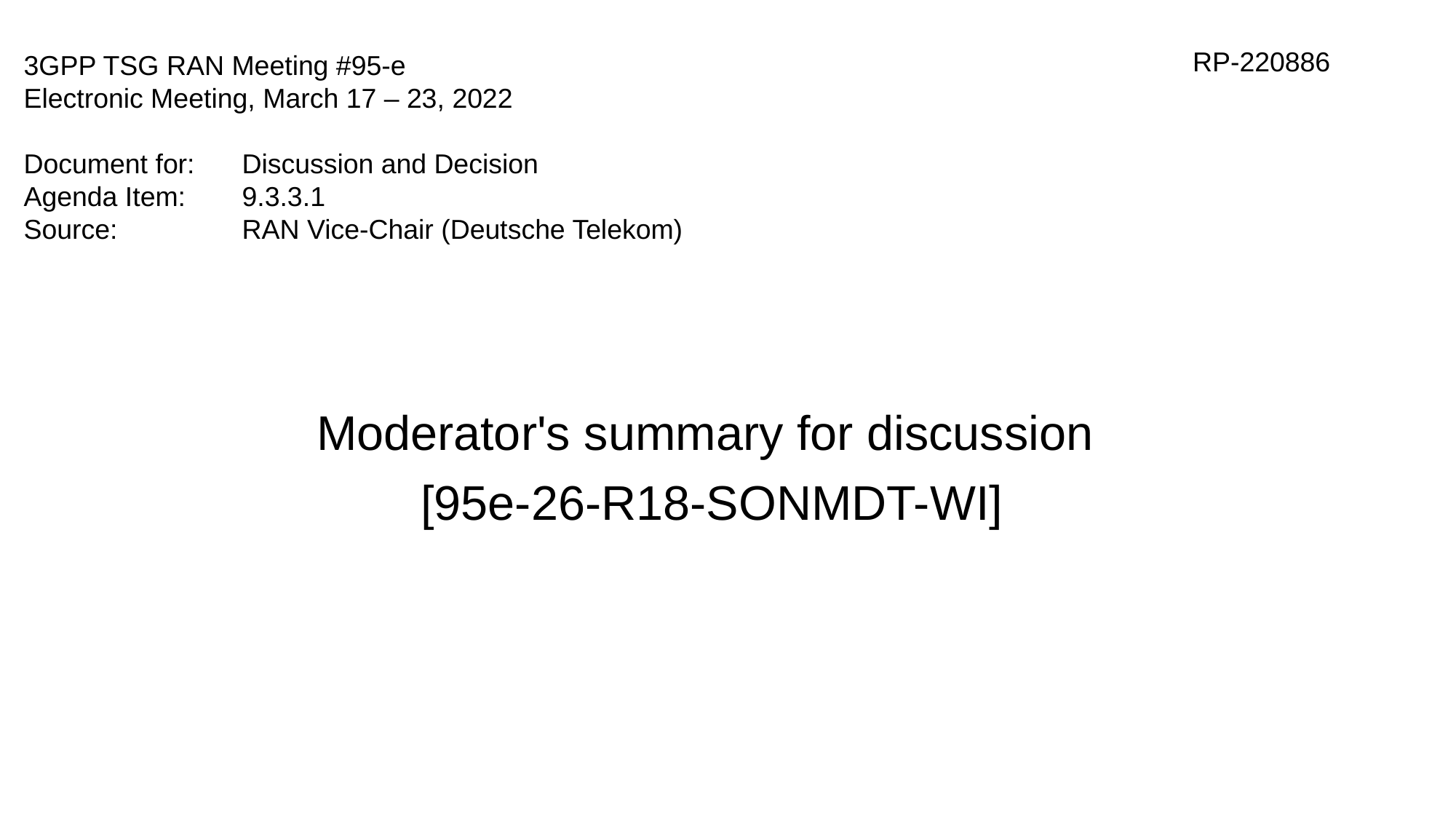

RP-220886
3GPP TSG RAN Meeting #95-e
Electronic Meeting, March 17 – 23, 2022

Document for:	Discussion and Decision
Agenda Item:	9.3.3.1
Source:		RAN Vice-Chair (Deutsche Telekom)
# Moderator's summary for discussion [95e-26-R18-SONMDT-WI]